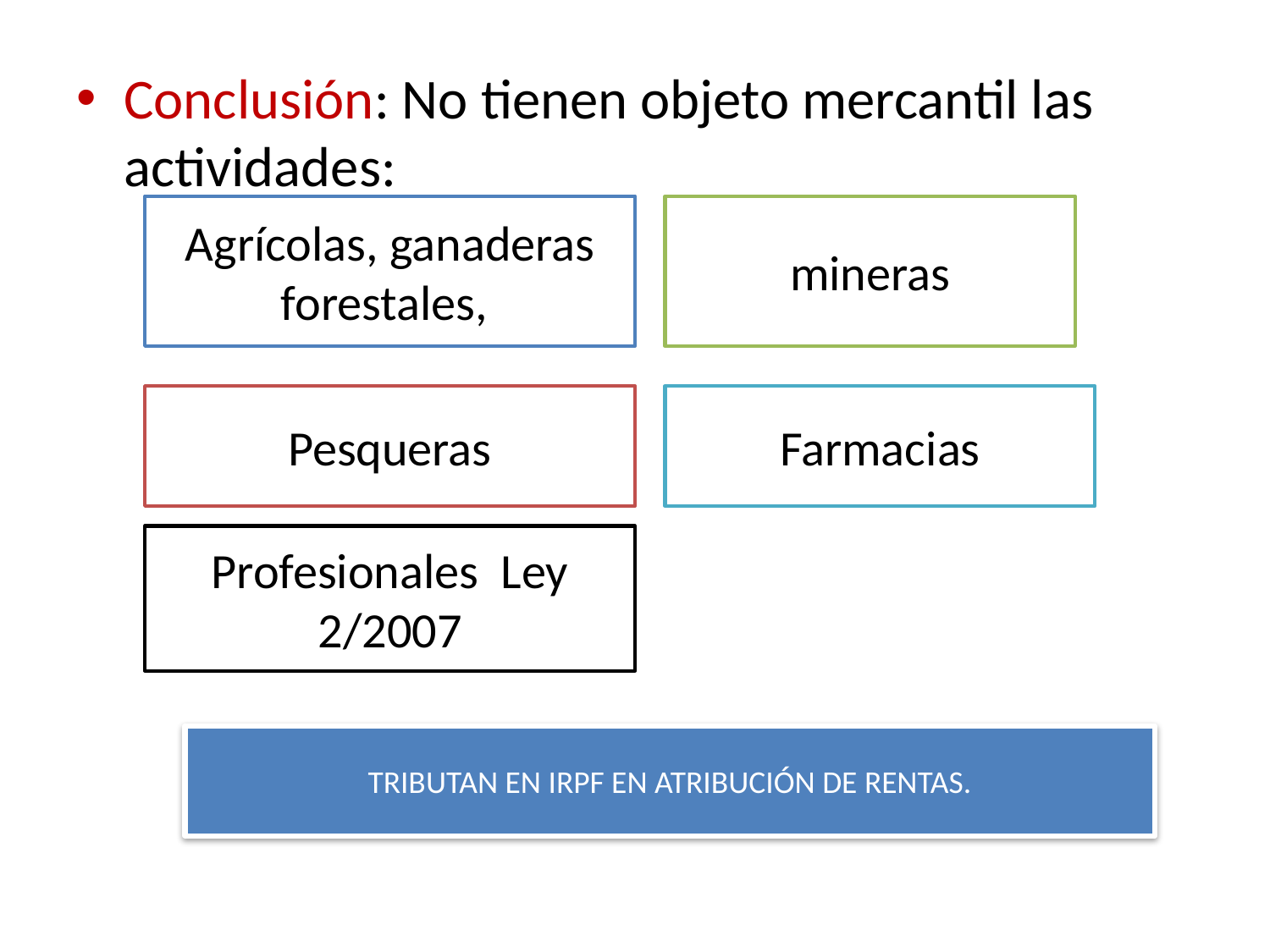

Conclusión: No tienen objeto mercantil las actividades:
Agrícolas, ganaderas forestales,
mineras
Pesqueras
Farmacias
Profesionales  Ley 2/2007
TRIBUTAN EN IRPF EN ATRIBUCIÓN DE RENTAS.